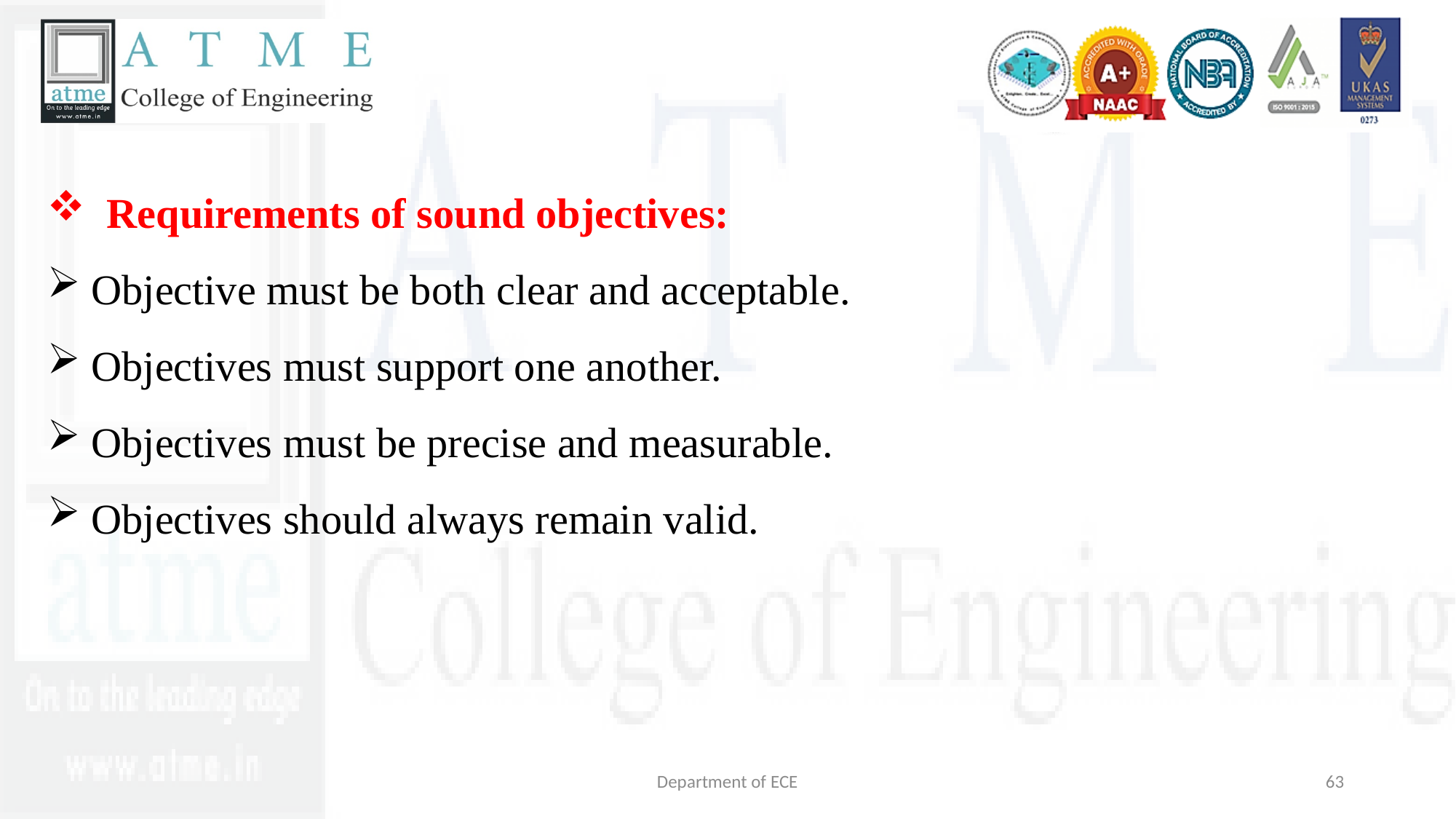

Requirements of sound objectives:
 Objective must be both clear and acceptable.
 Objectives must support one another.
 Objectives must be precise and measurable.
 Objectives should always remain valid.
Department of ECE
63